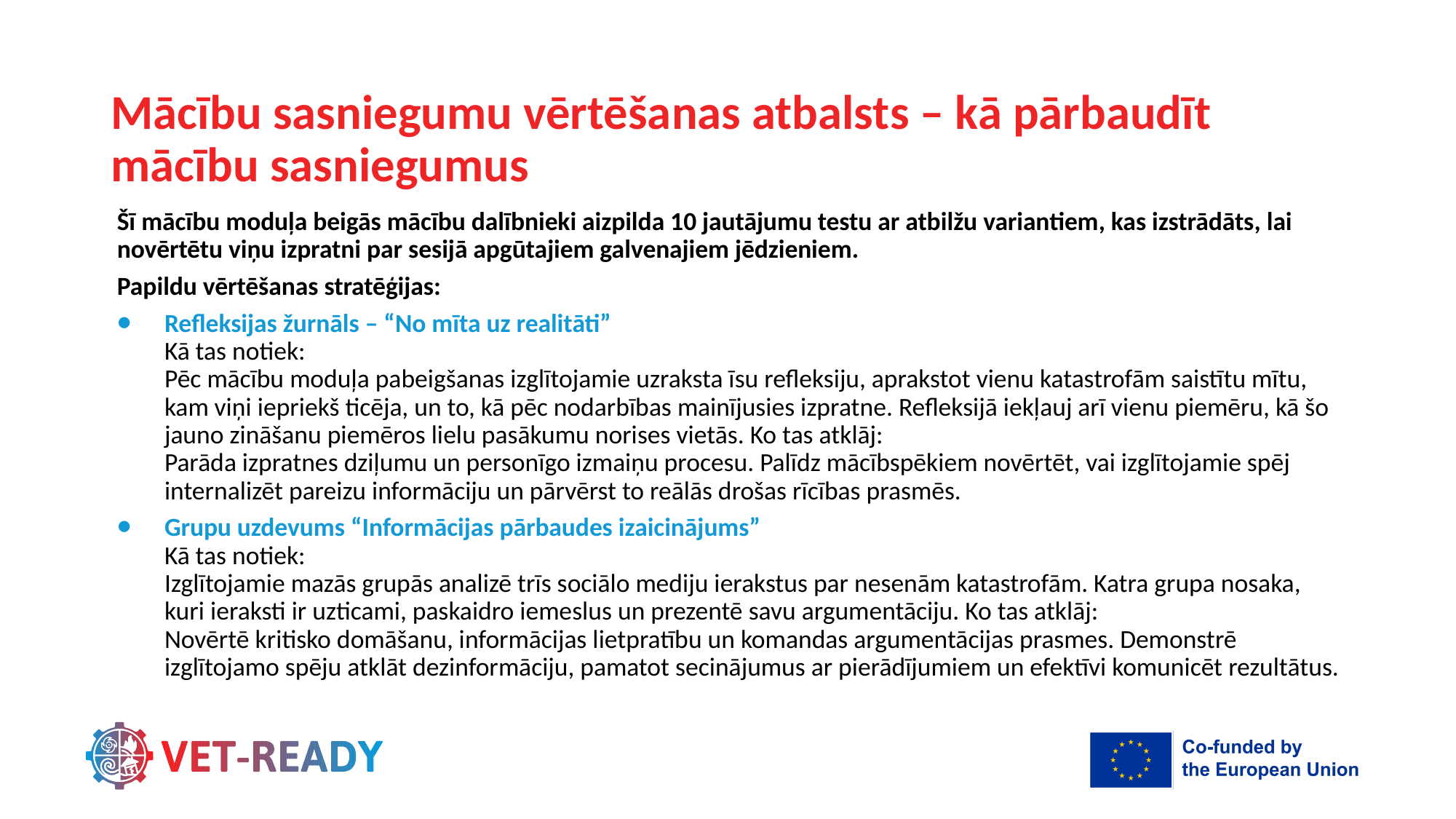

# Mācību sasniegumu vērtēšanas atbalsts – kā pārbaudīt mācību sasniegumus
Šī mācību moduļa beigās mācību dalībnieki aizpilda 10 jautājumu testu ar atbilžu variantiem, kas izstrādāts, lai novērtētu viņu izpratni par sesijā apgūtajiem galvenajiem jēdzieniem.
Papildu vērtēšanas stratēģijas:
Refleksijas žurnāls – “No mīta uz realitāti”
Kā tas notiek:
Pēc mācību moduļa pabeigšanas izglītojamie uzraksta īsu refleksiju, aprakstot vienu katastrofām saistītu mītu, kam viņi iepriekš ticēja, un to, kā pēc nodarbības mainījusies izpratne. Refleksijā iekļauj arī vienu piemēru, kā šo jauno zināšanu piemēros lielu pasākumu norises vietās. Ko tas atklāj:
Parāda izpratnes dziļumu un personīgo izmaiņu procesu. Palīdz mācībspēkiem novērtēt, vai izglītojamie spēj internalizēt pareizu informāciju un pārvērst to reālās drošas rīcības prasmēs.
Grupu uzdevums “Informācijas pārbaudes izaicinājums”
Kā tas notiek:
Izglītojamie mazās grupās analizē trīs sociālo mediju ierakstus par nesenām katastrofām. Katra grupa nosaka, kuri ieraksti ir uzticami, paskaidro iemeslus un prezentē savu argumentāciju. Ko tas atklāj:
Novērtē kritisko domāšanu, informācijas lietpratību un komandas argumentācijas prasmes. Demonstrē izglītojamo spēju atklāt dezinformāciju, pamatot secinājumus ar pierādījumiem un efektīvi komunicēt rezultātus.